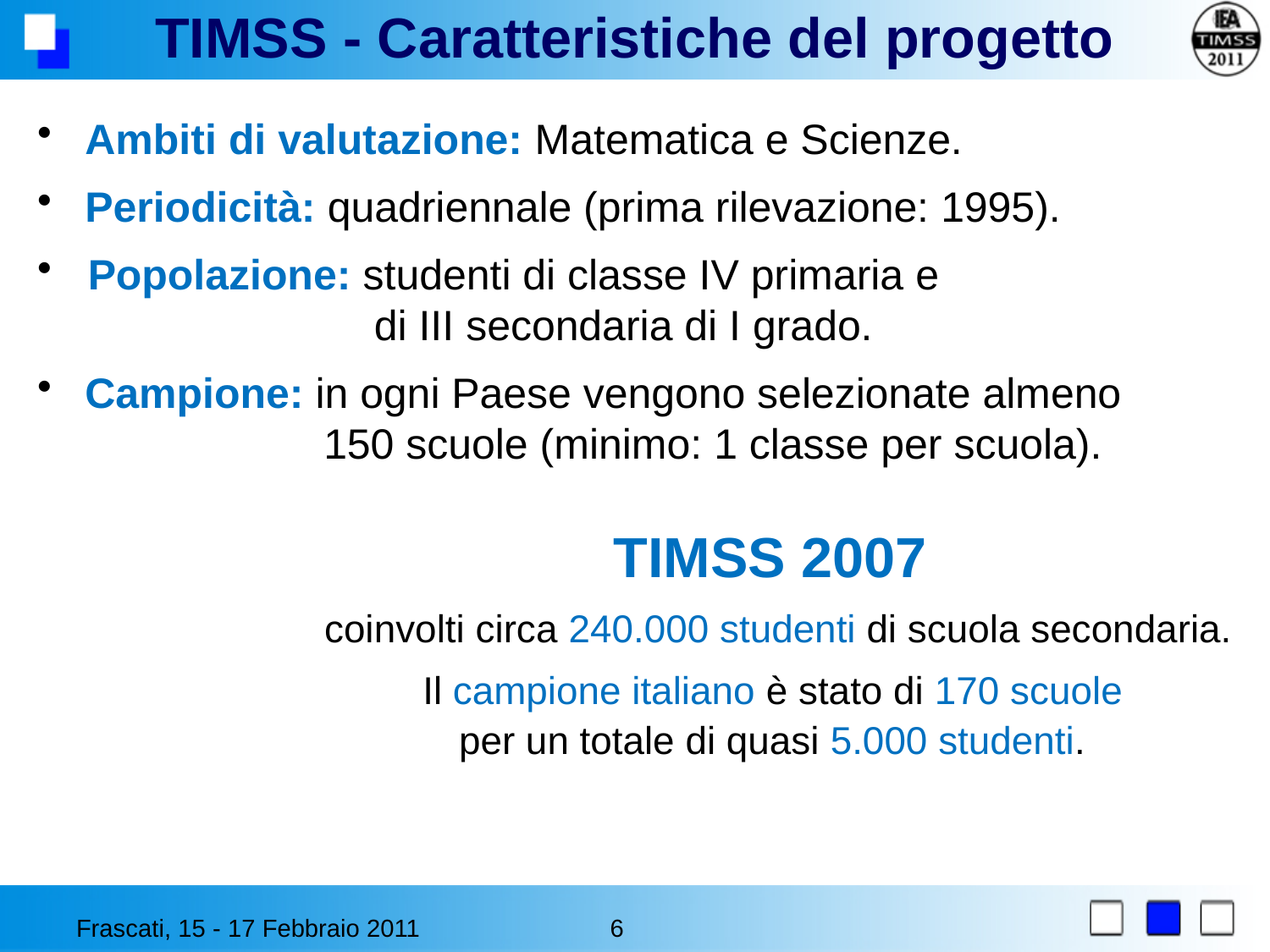

# TIMSS - Caratteristiche del progetto
Ambiti di valutazione: Matematica e Scienze.
Periodicità: quadriennale (prima rilevazione: 1995).
Popolazione: studenti di classe IV primaria e
di III secondaria di I grado.
Campione: in ogni Paese vengono selezionate almeno
150 scuole (minimo: 1 classe per scuola).
TIMSS 2007
coinvolti circa 240.000 studenti di scuola secondaria.
Il campione italiano è stato di 170 scuole
per un totale di quasi 5.000 studenti.

Frascati, 15 - 17 Febbraio 2011
6